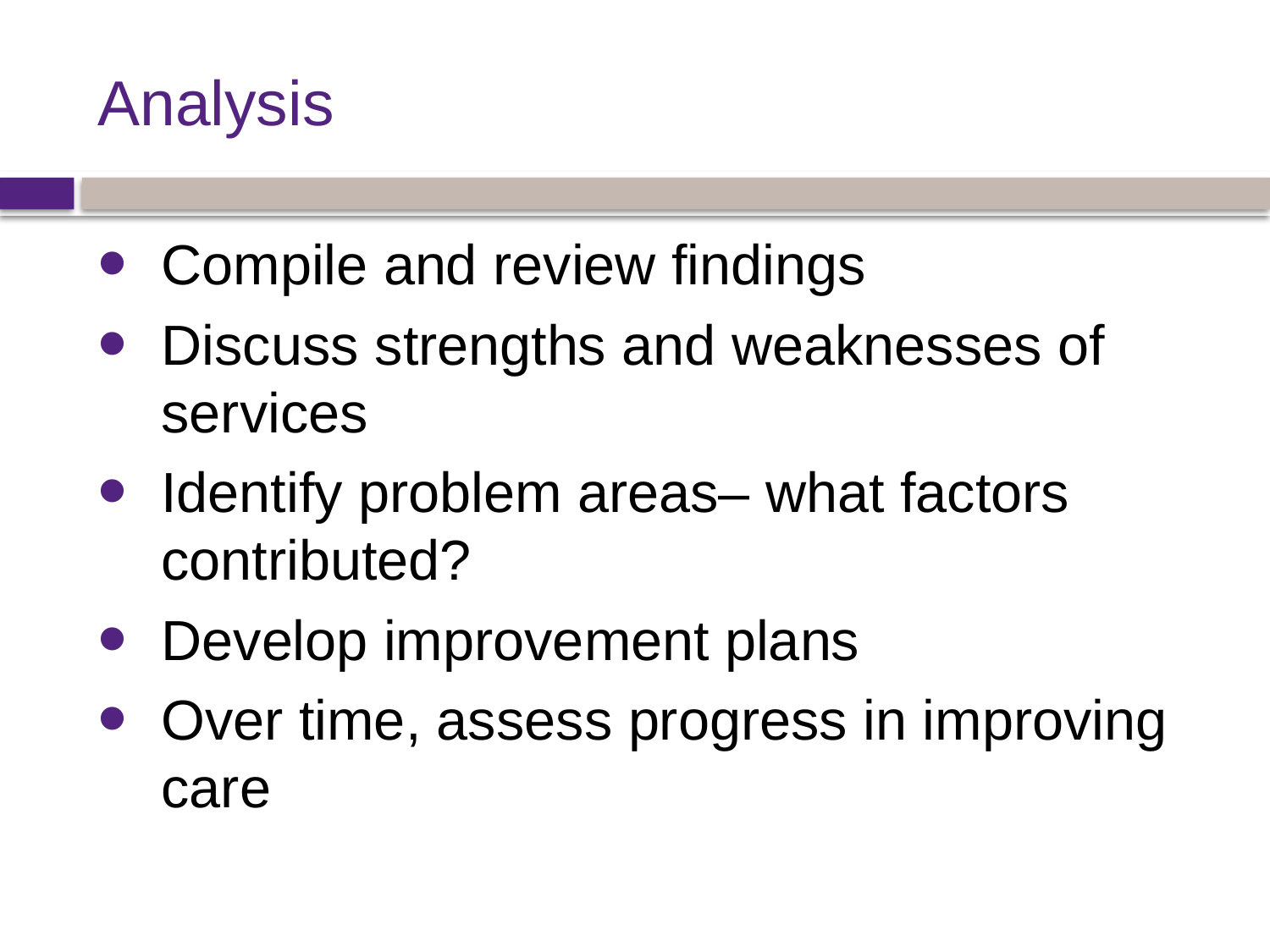

# Analysis
Compile and review findings
Discuss strengths and weaknesses of services
Identify problem areas– what factors contributed?
Develop improvement plans
Over time, assess progress in improving care